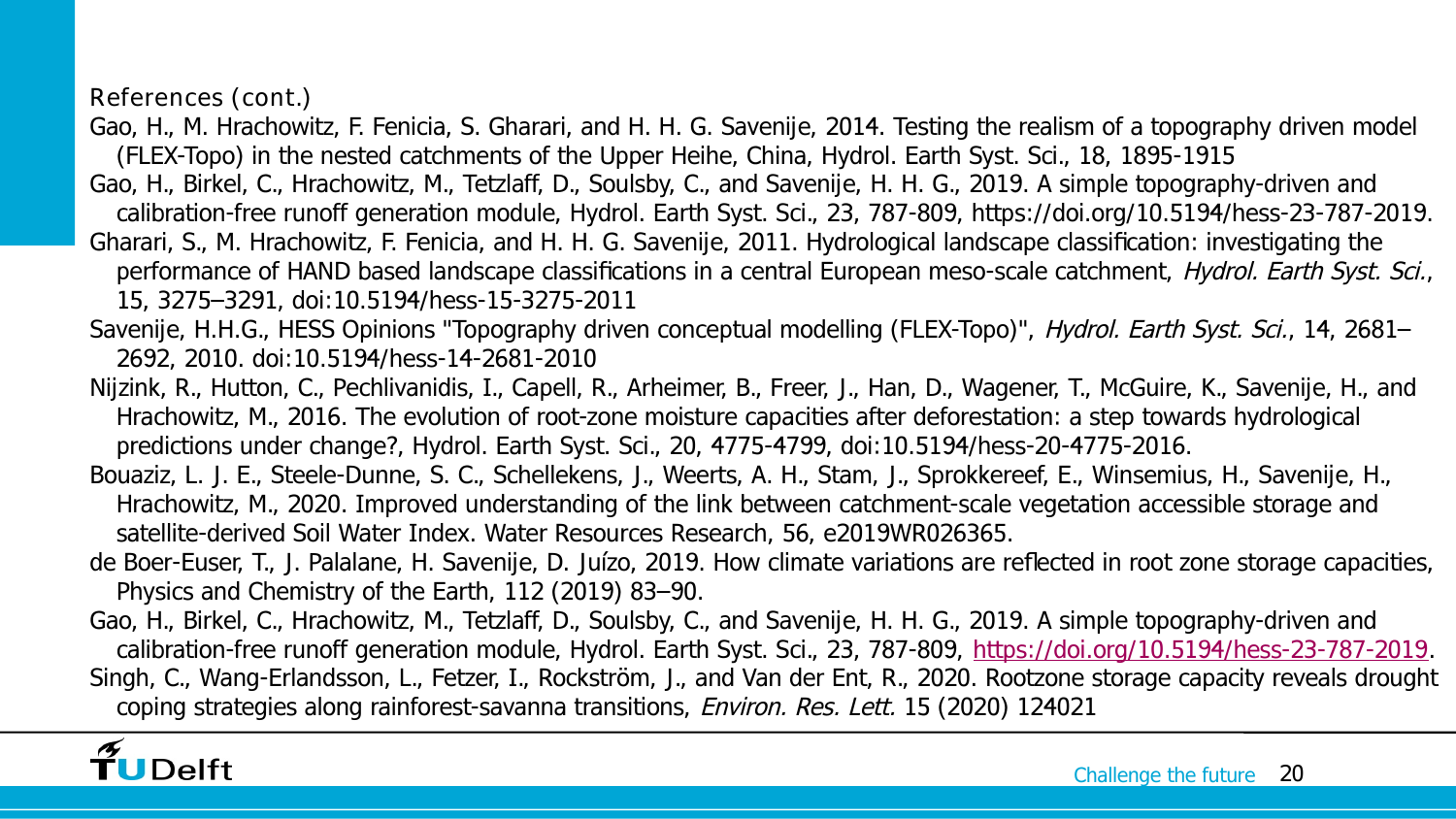

References (cont.)
Gao, H., M. Hrachowitz, F. Fenicia, S. Gharari, and H. H. G. Savenije, 2014. Testing the realism of a topography driven model (FLEX-Topo) in the nested catchments of the Upper Heihe, China, Hydrol. Earth Syst. Sci., 18, 1895-1915
Gao, H., Birkel, C., Hrachowitz, M., Tetzlaff, D., Soulsby, C., and Savenije, H. H. G., 2019. A simple topography-driven and calibration-free runoff generation module, Hydrol. Earth Syst. Sci., 23, 787-809, https://doi.org/10.5194/hess-23-787-2019.
Gharari, S., M. Hrachowitz, F. Fenicia, and H. H. G. Savenije, 2011. Hydrological landscape classification: investigating the performance of HAND based landscape classifications in a central European meso-scale catchment, Hydrol. Earth Syst. Sci., 15, 3275–3291, doi:10.5194/hess-15-3275-2011
Savenije, H.H.G., HESS Opinions "Topography driven conceptual modelling (FLEX-Topo)", Hydrol. Earth Syst. Sci., 14, 2681–2692, 2010. doi:10.5194/hess-14-2681-2010
Nijzink, R., Hutton, C., Pechlivanidis, I., Capell, R., Arheimer, B., Freer, J., Han, D., Wagener, T., McGuire, K., Savenije, H., and Hrachowitz, M., 2016. The evolution of root-zone moisture capacities after deforestation: a step towards hydrological predictions under change?, Hydrol. Earth Syst. Sci., 20, 4775-4799, doi:10.5194/hess-20-4775-2016.
Bouaziz, L. J. E., Steele-Dunne, S. C., Schellekens, J., Weerts, A. H., Stam, J., Sprokkereef, E., Winsemius, H., Savenije, H., Hrachowitz, M., 2020. Improved understanding of the link between catchment-scale vegetation accessible storage and satellite-derived Soil Water Index. Water Resources Research, 56, e2019WR026365.
de Boer-Euser, T., J. Palalane, H. Savenije, D. Juízo, 2019. How climate variations are reflected in root zone storage capacities, Physics and Chemistry of the Earth, 112 (2019) 83–90.
Gao, H., Birkel, C., Hrachowitz, M., Tetzlaff, D., Soulsby, C., and Savenije, H. H. G., 2019. A simple topography-driven and calibration-free runoff generation module, Hydrol. Earth Syst. Sci., 23, 787-809, https://doi.org/10.5194/hess-23-787-2019.
Singh, C., Wang-Erlandsson, L., Fetzer, I., Rockström, J., and Van der Ent, R., 2020. Rootzone storage capacity reveals drought coping strategies along rainforest-savanna transitions, Environ. Res. Lett. 15 (2020) 124021